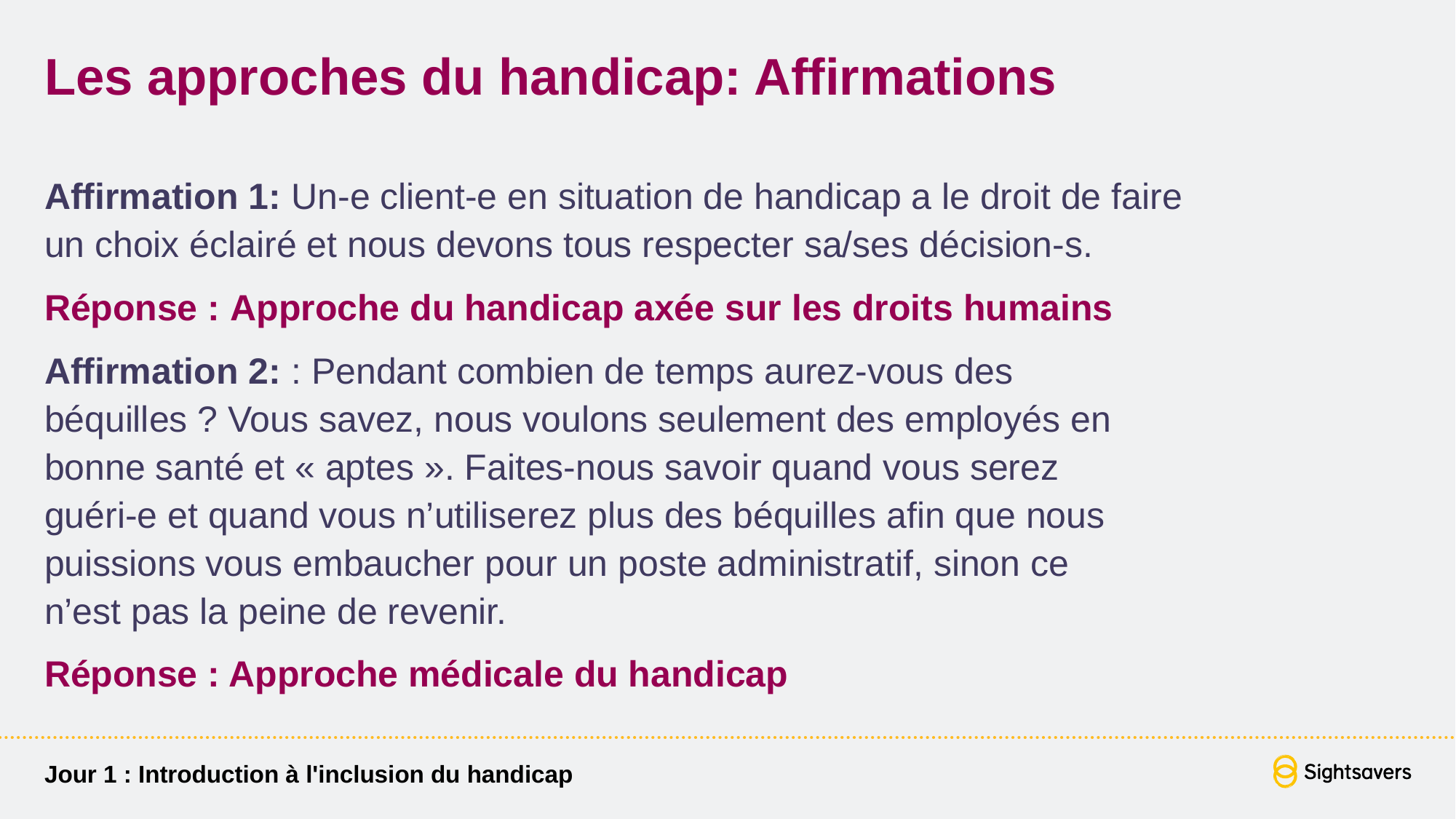

# Les approches du handicap: Affirmations
Affirmation 1: Un-e client-e en situation de handicap a le droit de faire un choix éclairé et nous devons tous respecter sa/ses décision-s.
Réponse : Approche du handicap axée sur les droits humains
Affirmation 2: : Pendant combien de temps aurez-vous des
béquilles ? Vous savez, nous voulons seulement des employés en bonne santé et « aptes ». Faites-nous savoir quand vous serez
guéri-e et quand vous n’utiliserez plus des béquilles afin que nous puissions vous embaucher pour un poste administratif, sinon ce
n’est pas la peine de revenir.
Réponse : Approche médicale du handicap

Jour 1 : Introduction à l'inclusion du handicap